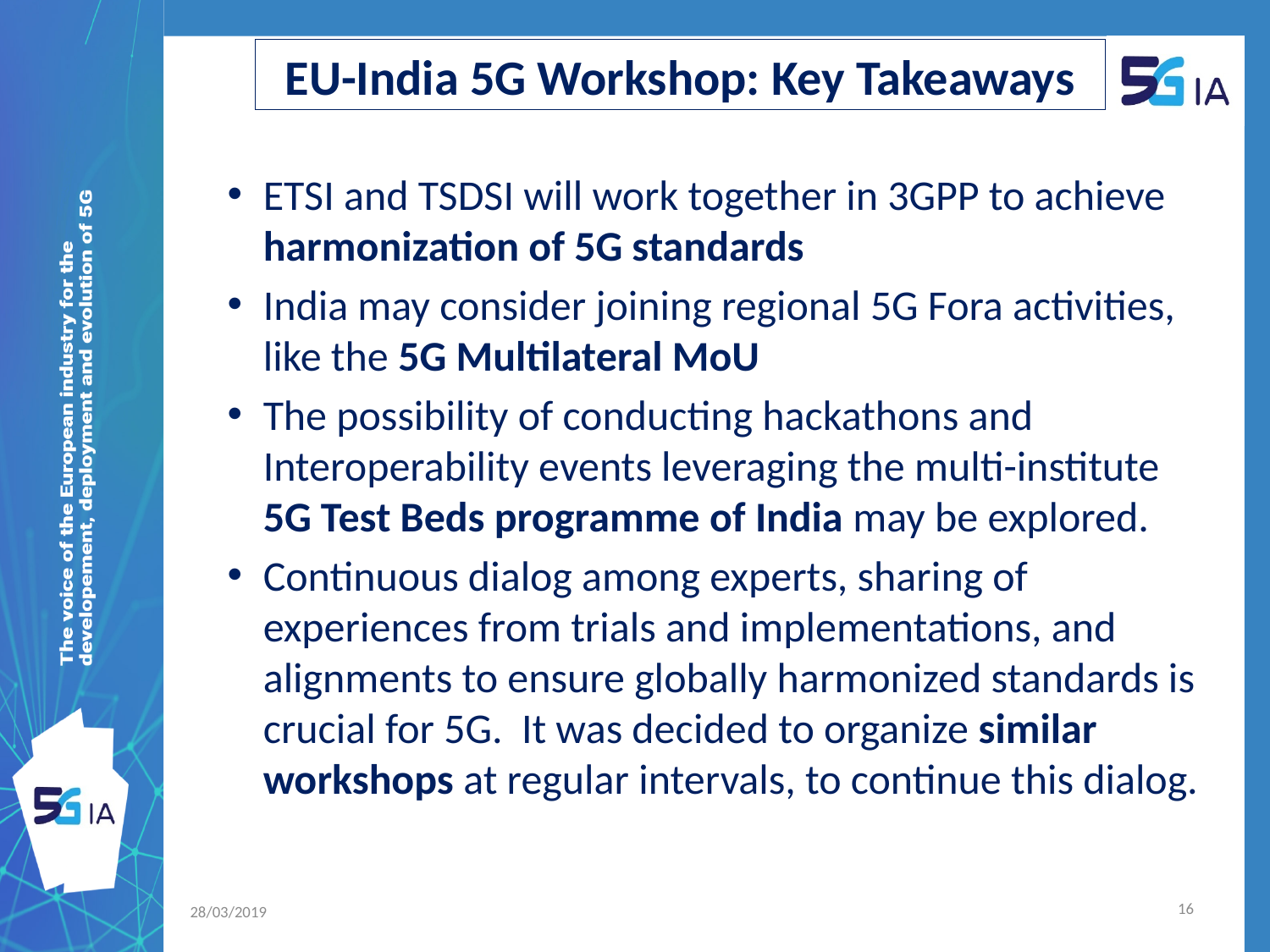

# EU-India 5G Workshop: Key Takeaways
ETSI and TSDSI will work together in 3GPP to achieve harmonization of 5G standards
India may consider joining regional 5G Fora activities, like the 5G Multilateral MoU
The possibility of conducting hackathons and Interoperability events leveraging the multi-institute 5G Test Beds programme of India may be explored.
Continuous dialog among experts, sharing of experiences from trials and implementations, and alignments to ensure globally harmonized standards is crucial for 5G.  It was decided to organize similar workshops at regular intervals, to continue this dialog.

16
28/03/2019